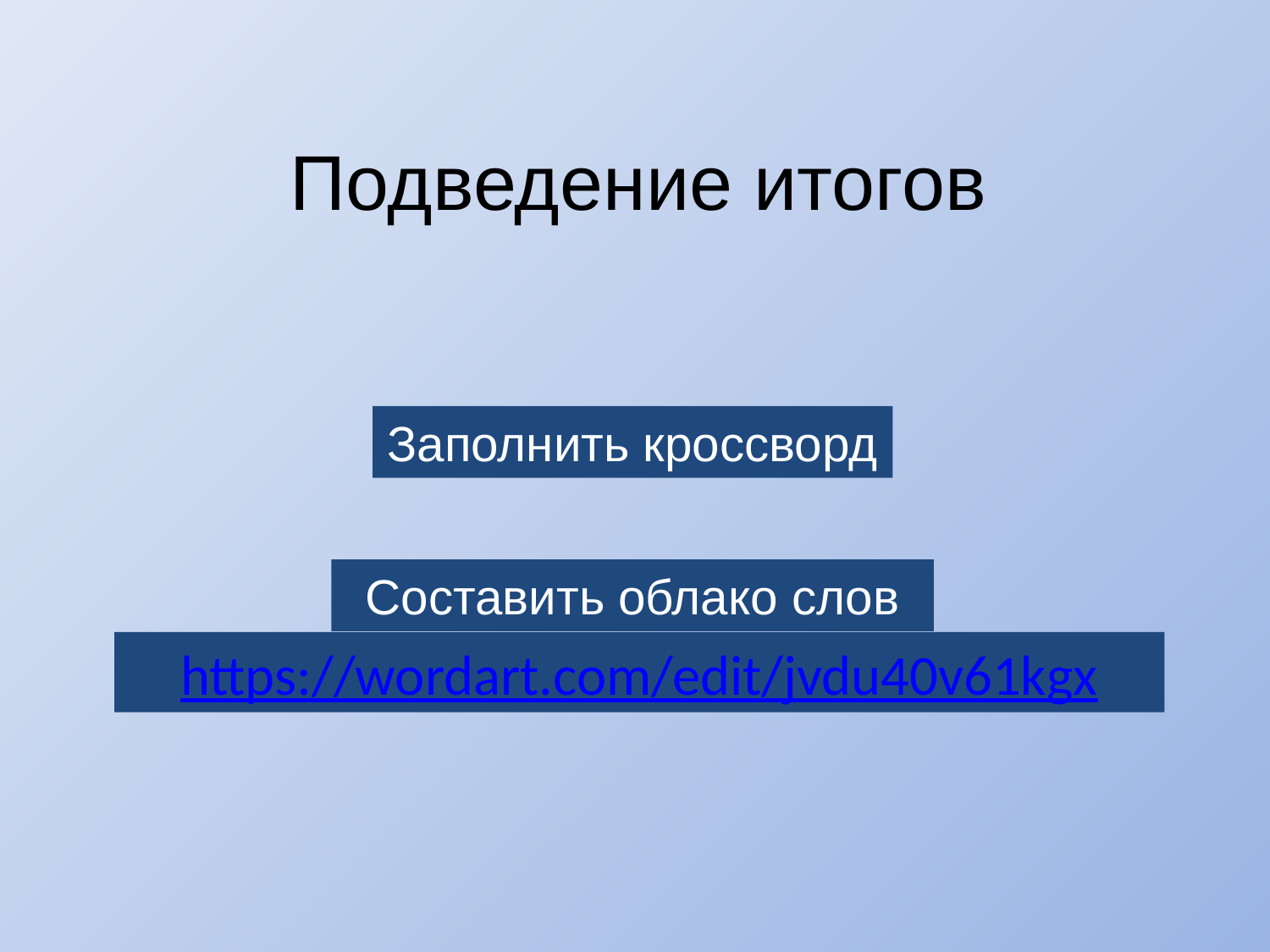

Подведение итогов
Заполнить кроссворд
Составить облако слов
https://wordart.com/edit/jvdu40v61kgx